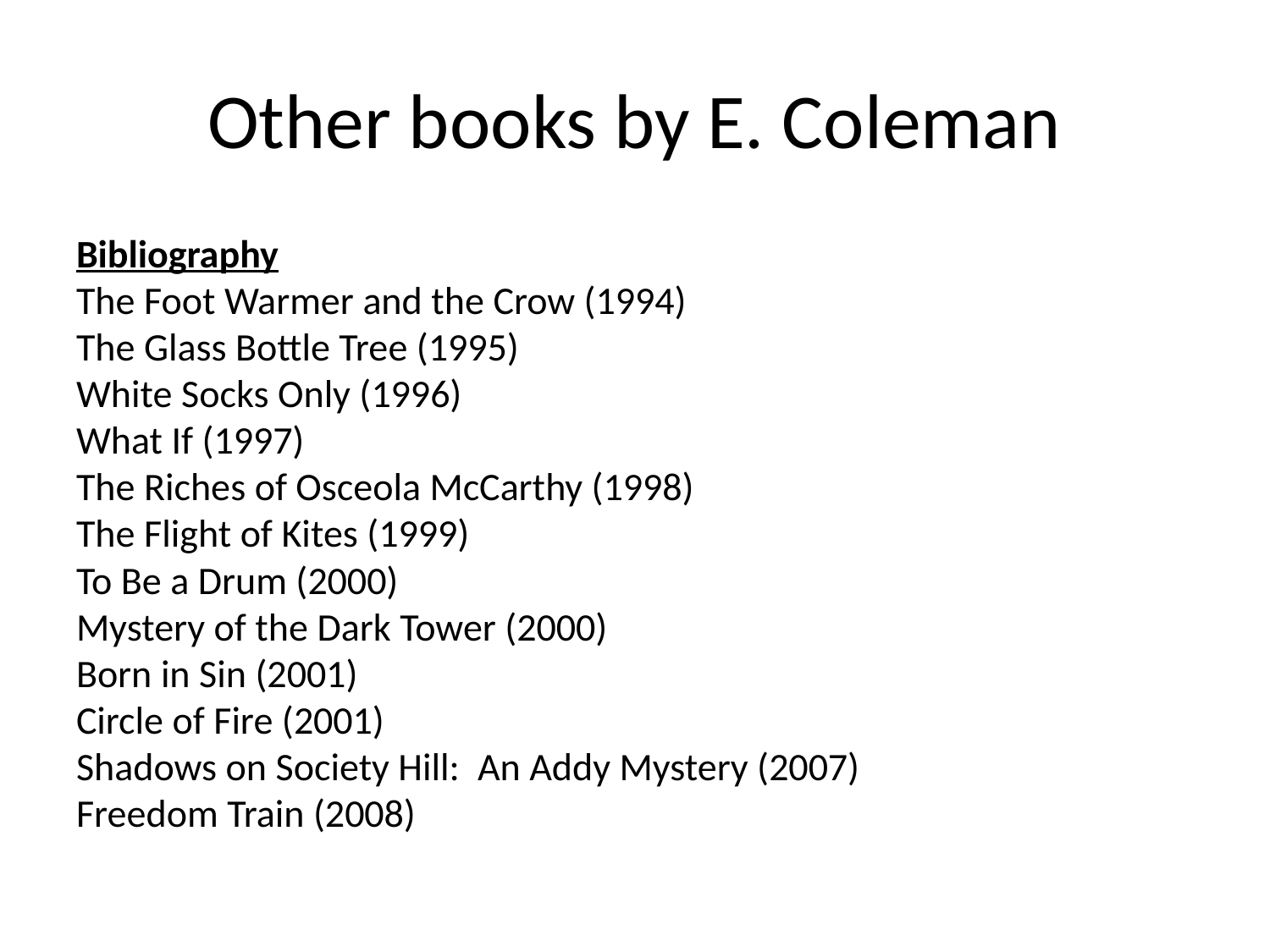

# Other books by E. Coleman
Bibliography
The Foot Warmer and the Crow (1994)
The Glass Bottle Tree (1995)
White Socks Only (1996)
What If (1997)
The Riches of Osceola McCarthy (1998)
The Flight of Kites (1999)
To Be a Drum (2000)
Mystery of the Dark Tower (2000)
Born in Sin (2001)
Circle of Fire (2001)
Shadows on Society Hill:  An Addy Mystery (2007)
Freedom Train (2008)